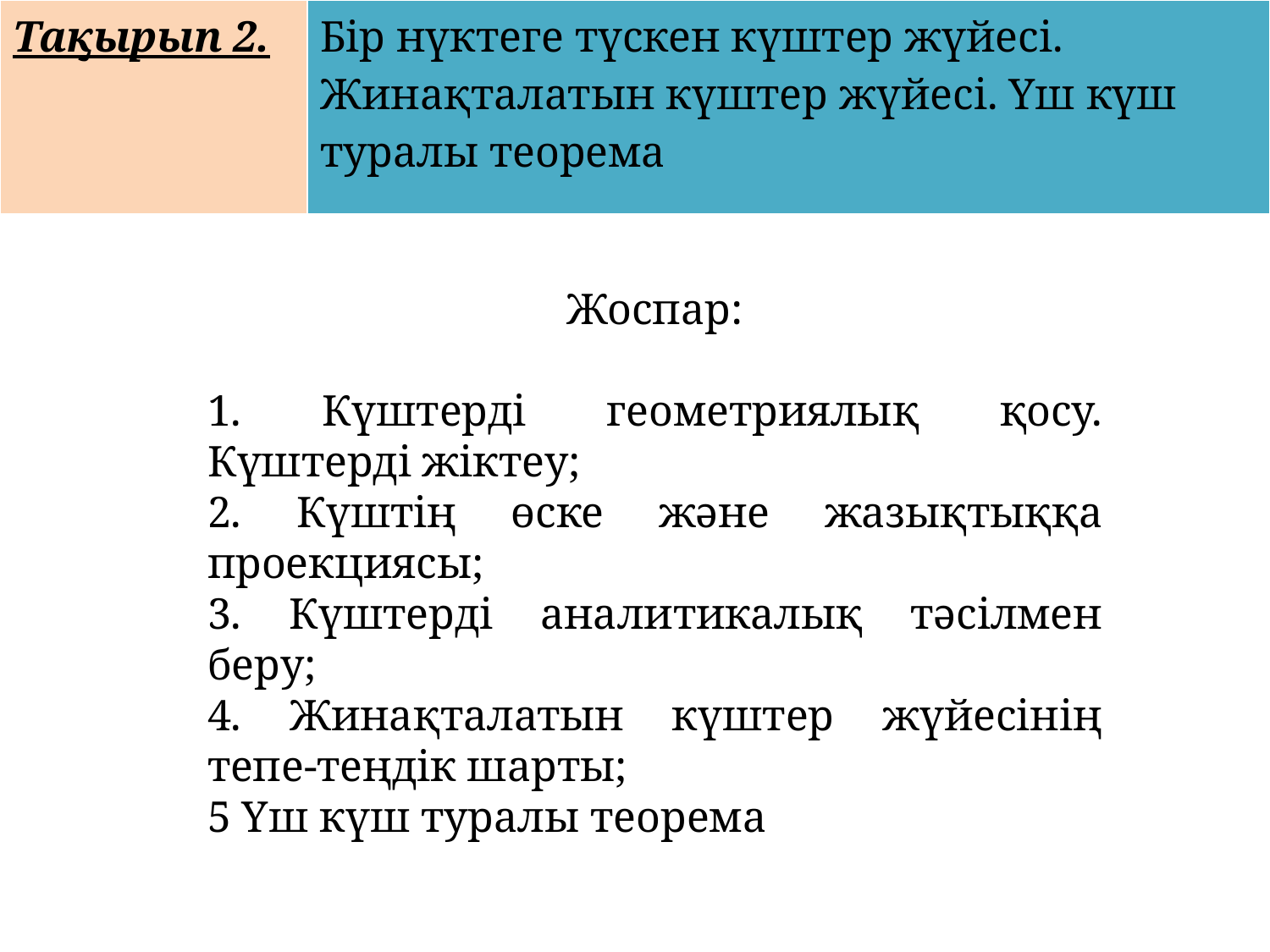

| Тақырып 2. | Бір нүктеге түскен күштер жүйесі. Жинақталатын күштер жүйесі. Үш күш туралы теорема |
| --- | --- |
Жоспар:

1. Күштерді геометриялық қосу. Күштерді жіктеу;
2. Күштің өске және жазықтыққа проекциясы;
3. Күштерді аналитикалық тәсілмен беру;
4. Жинақталатын күштер жүйесінің тепе-теңдік шарты;
5 Үш күш туралы теорема